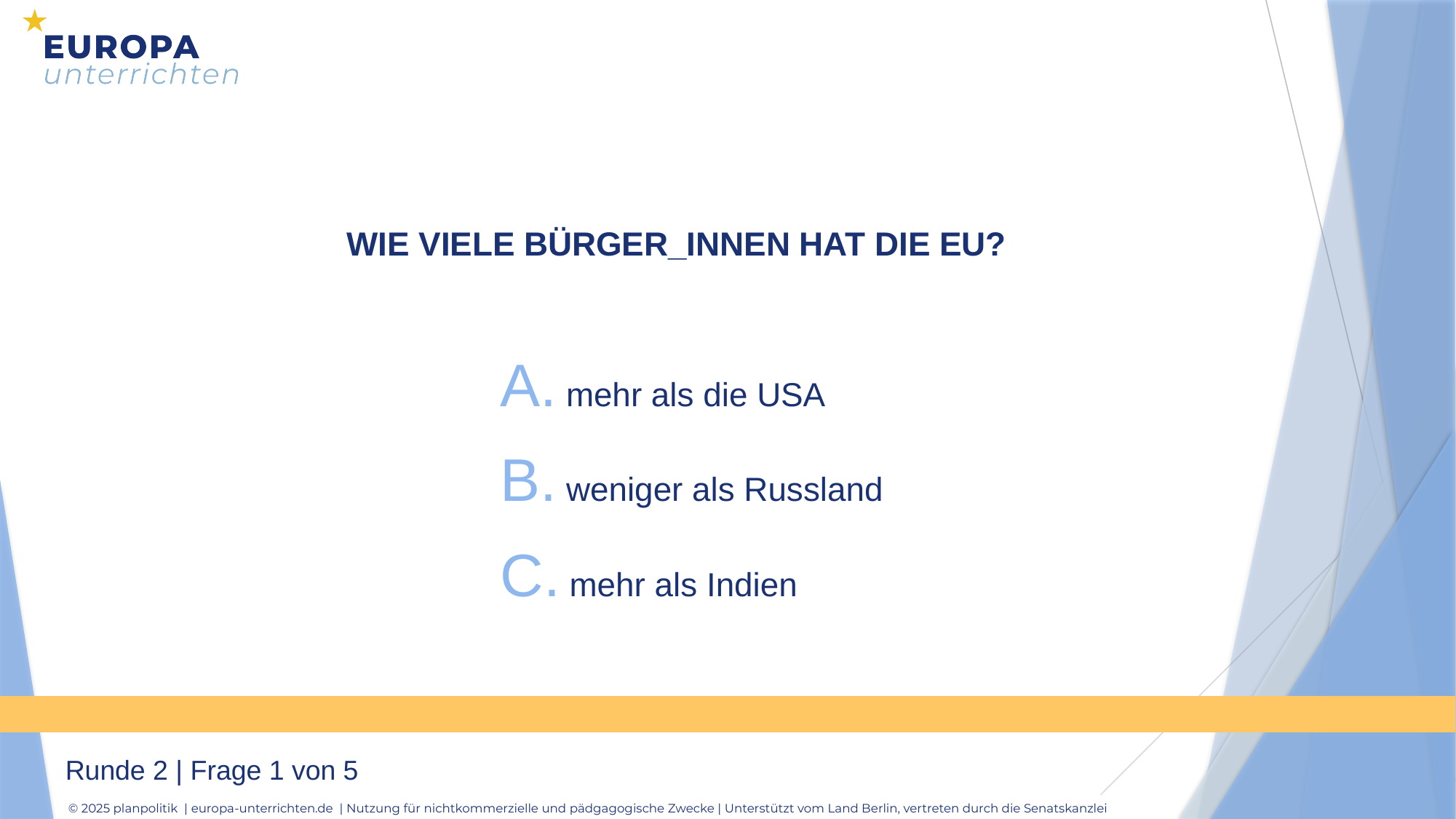

WIE VIELE BÜRGER_INNEN HAT DIE EU?

 mehr als die USA
 weniger als Russland
 mehr als Indien

Runde 2 | Frage 1 von 5